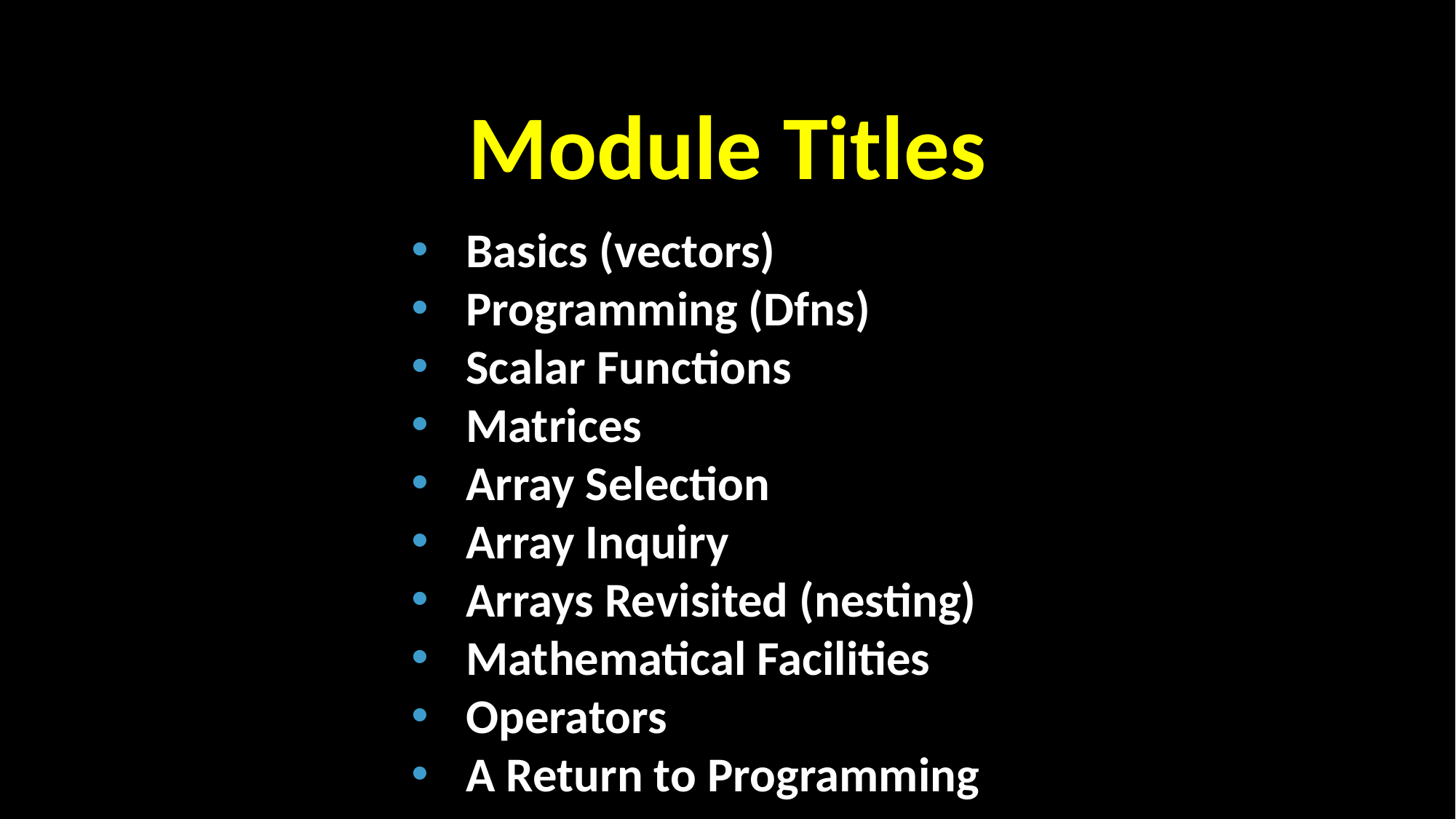

Module Titles

Basics (vectors)
Programming (Dfns)
Scalar Functions
Matrices
Array Selection
Array Inquiry
Arrays Revisited (nesting)
Mathematical Facilities
Operators
A Return to Programming